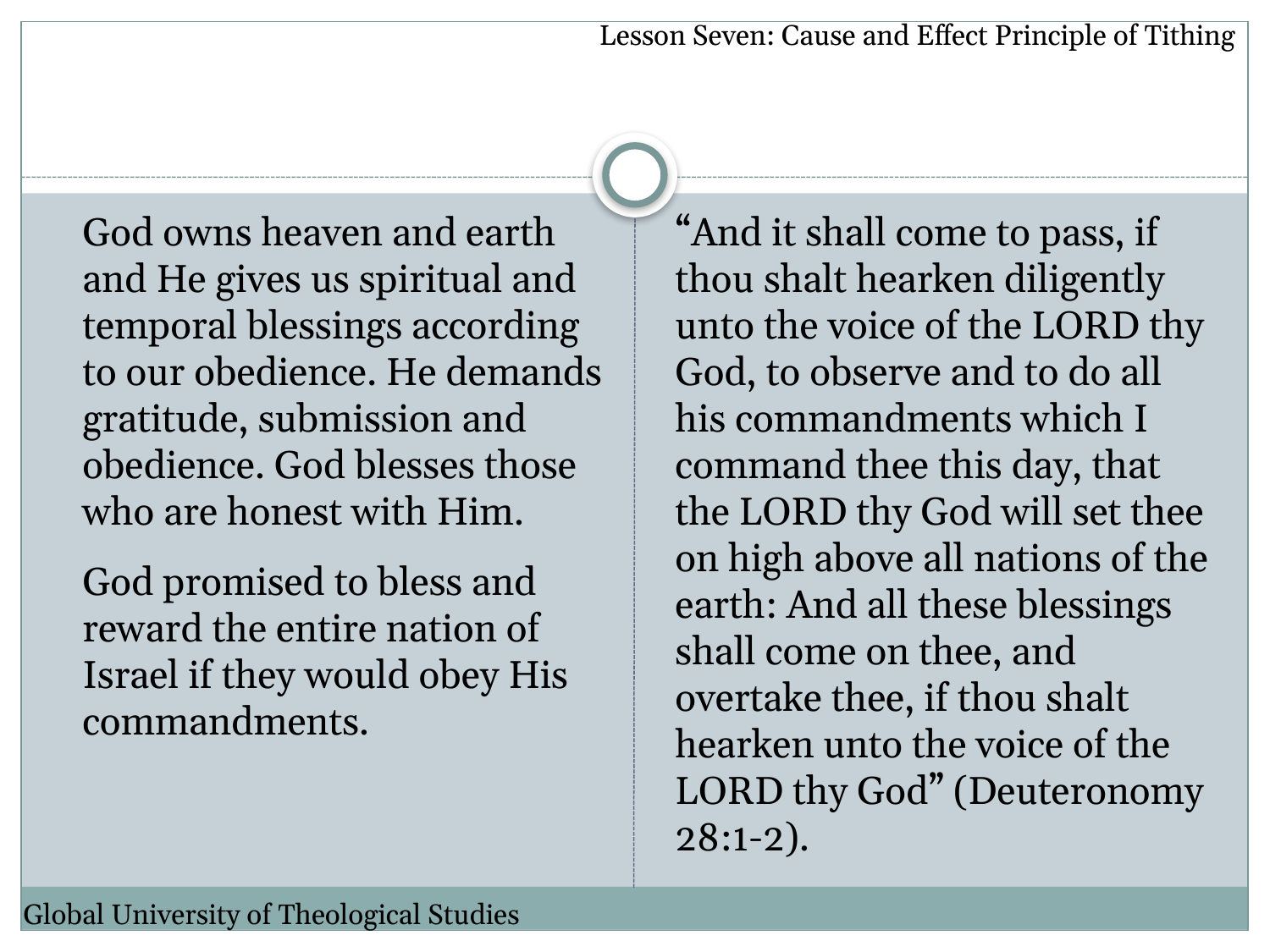

Lesson Seven: Cause and Effect Principle of Tithing
	God owns heaven and earth and He gives us spiritual and temporal blessings according to our obedience. He demands gratitude, submission and obedience. God blesses those who are honest with Him.
	“And it shall come to pass, if thou shalt hearken diligently unto the voice of the LORD thy God, to observe and to do all his commandments which I command thee this day, that the LORD thy God will set thee on high above all nations of the earth: And all these blessings shall come on thee, and overtake thee, if thou shalt hearken unto the voice of the LORD thy God” (Deuteronomy 28:1-2).
	God promised to bless and reward the entire nation of Israel if they would obey His commandments.
Global University of Theological Studies